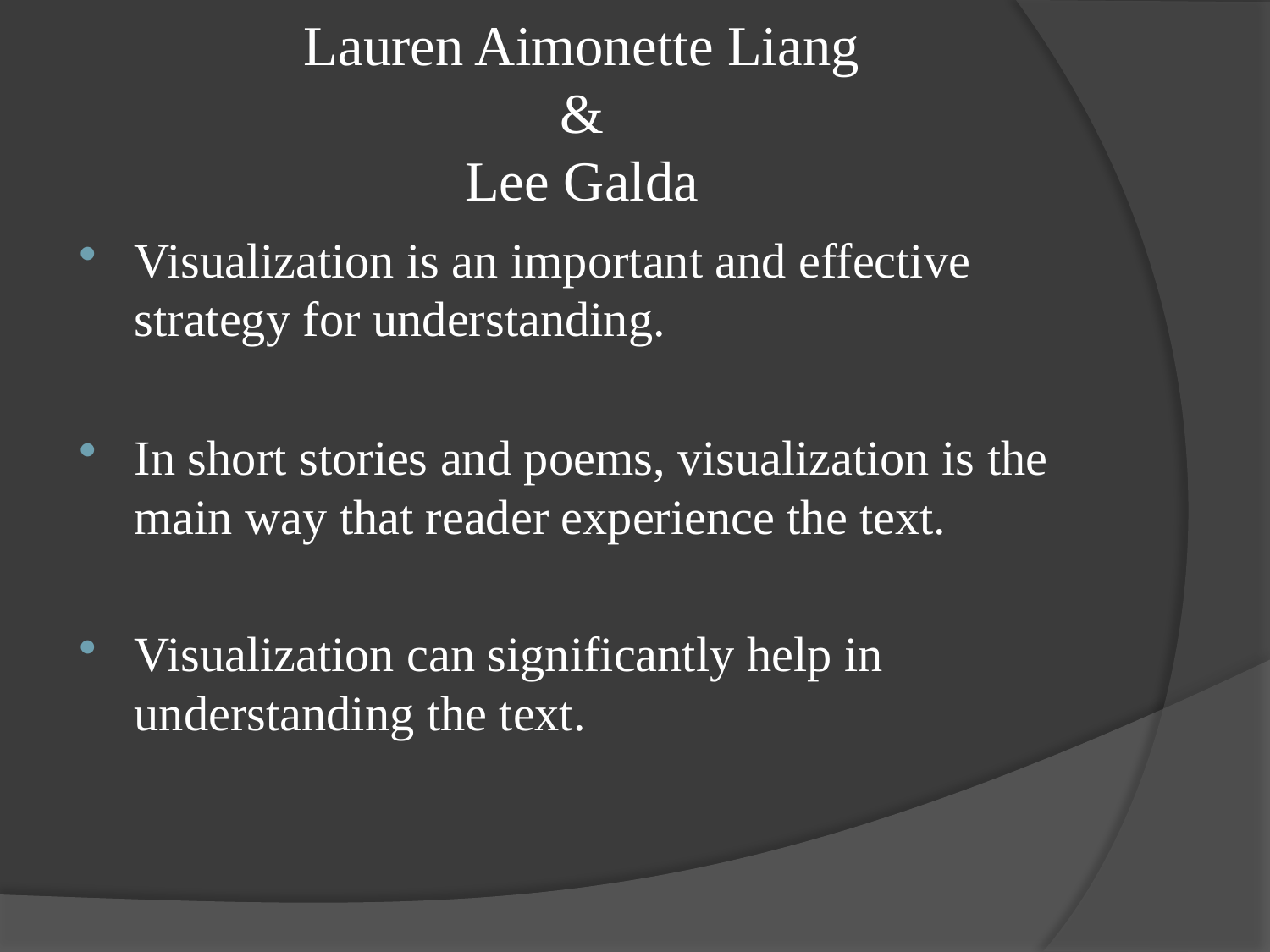

# Lauren Aimonette Liang & Lee Galda
Visualization is an important and effective strategy for understanding.

In short stories and poems, visualization is the main way that reader experience the text.

Visualization can significantly help in understanding the text.